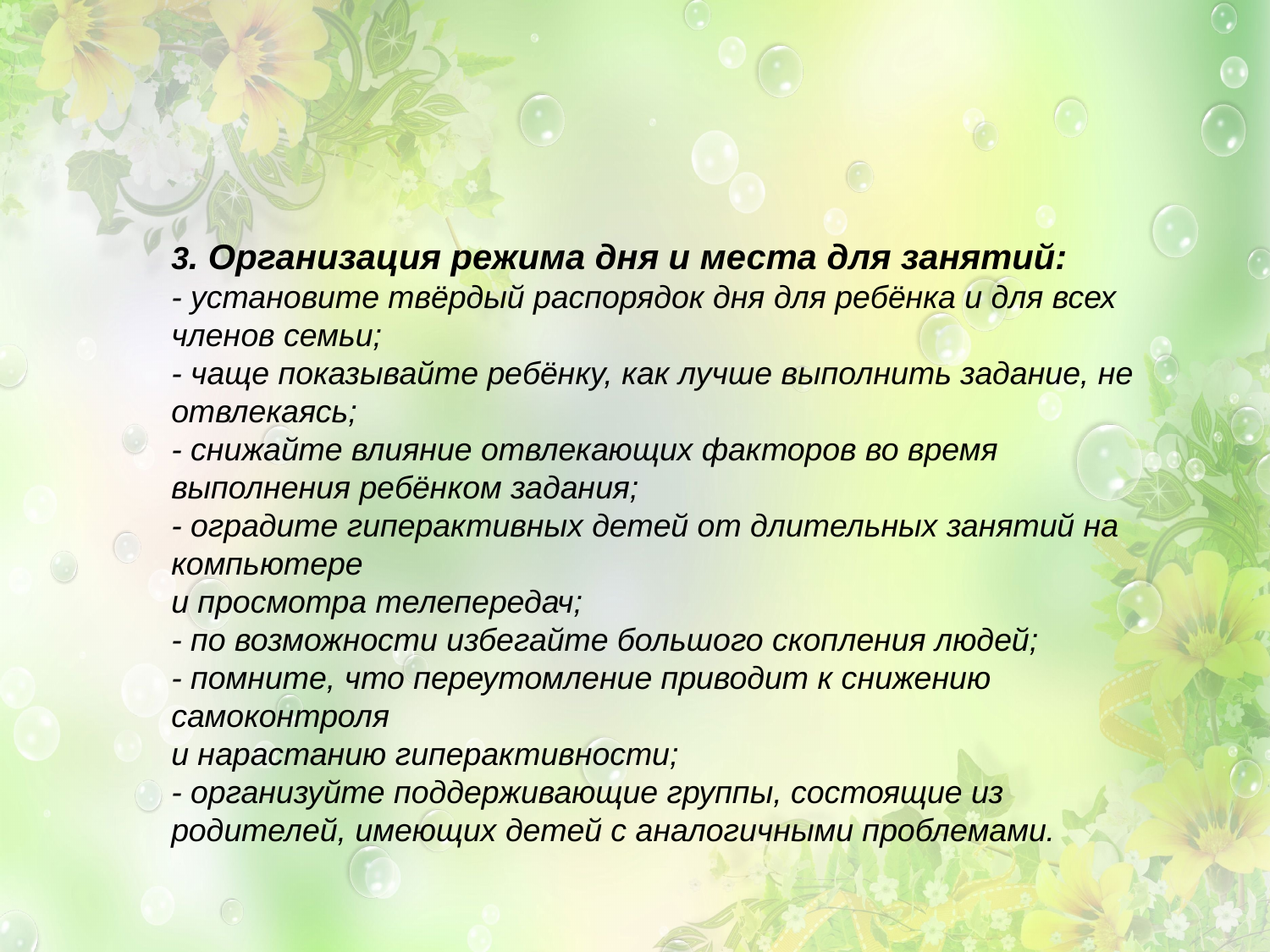

3. Организация режима дня и места для занятий:
- установите твёрдый распорядок дня для ребёнка и для всех членов семьи;
- чаще показывайте ребёнку, как лучше выполнить задание, не отвлекаясь;
- снижайте влияние отвлекающих факторов во время выполнения ребёнком задания;
- оградите гиперактивных детей от длительных занятий на компьютере
и просмотра телепередач;
- по возможности избегайте большого скопления людей;
- помните, что переутомление приводит к снижению самоконтроля
и нарастанию гиперактивности;
- организуйте поддерживающие группы, состоящие из родителей, имеющих детей с аналогичными проблемами.